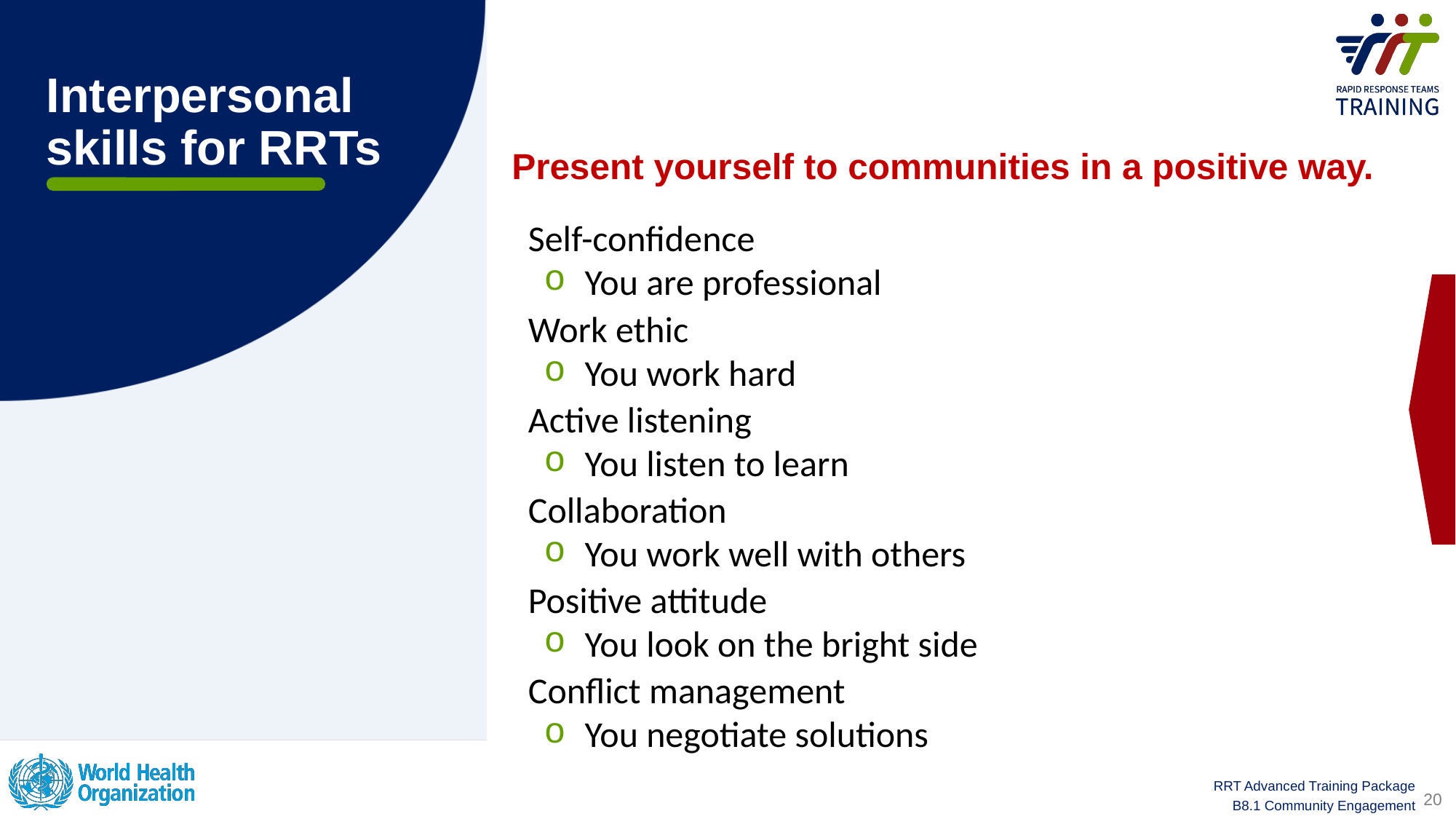

Present yourself to communities in a positive way.

Interpersonal skills for RRTs

Self-confidence
You are professional
Work ethic
You work hard
Active listening
You listen to learn
Collaboration
You work well with others
Positive attitude
You look on the bright side
Conflict management
You negotiate solutions